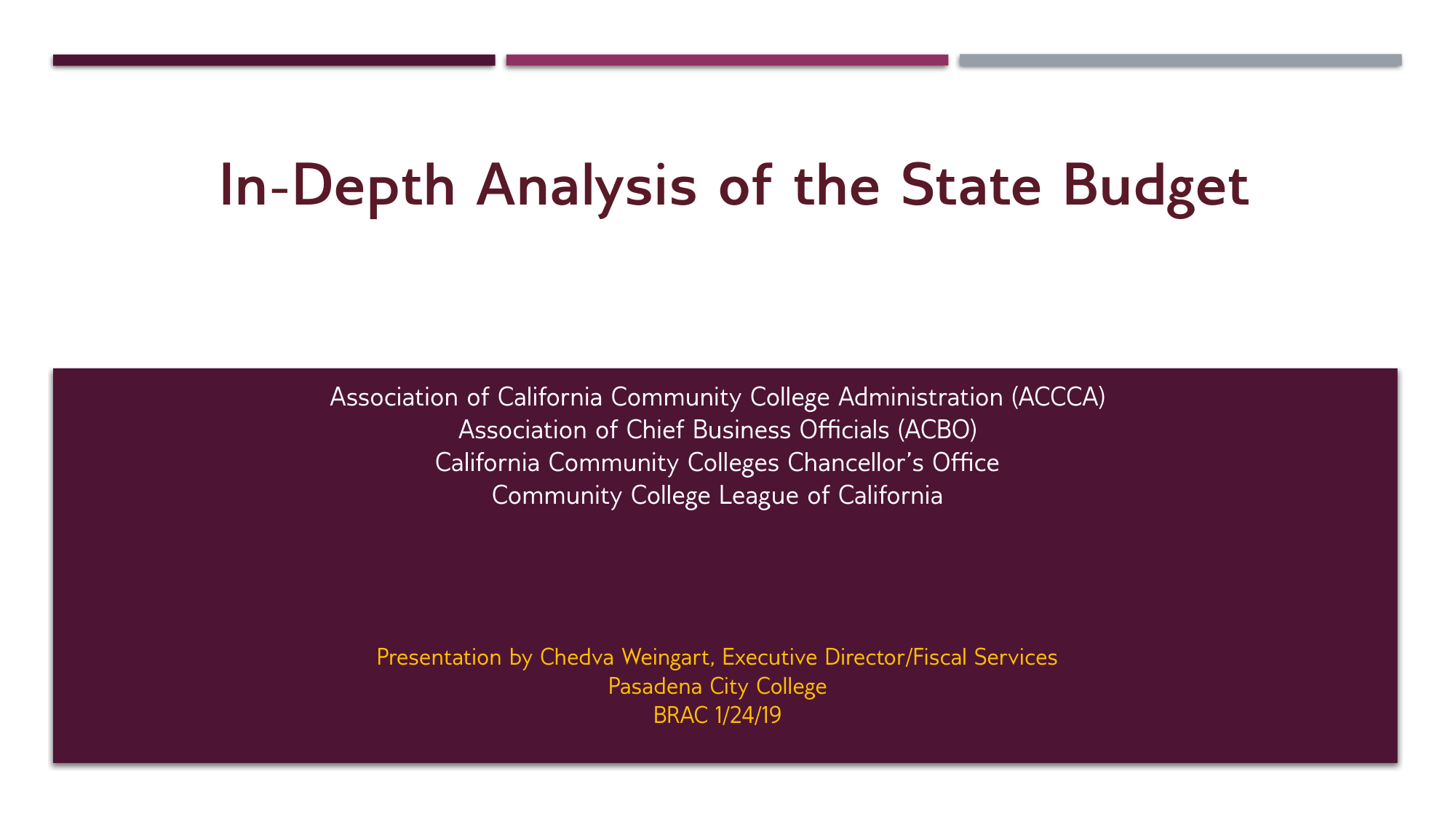

# In
 In-Depth Analysis of the State Budget
Association of California Community College Administration (ACCCA)
Association of Chief Business Officials (ACBO)
California Community Colleges Chancellor’s Office
Community College League of California

Presentation by Chedva Weingart, Executive Director/Fiscal Services
Pasadena City College
BRAC 1/24/19